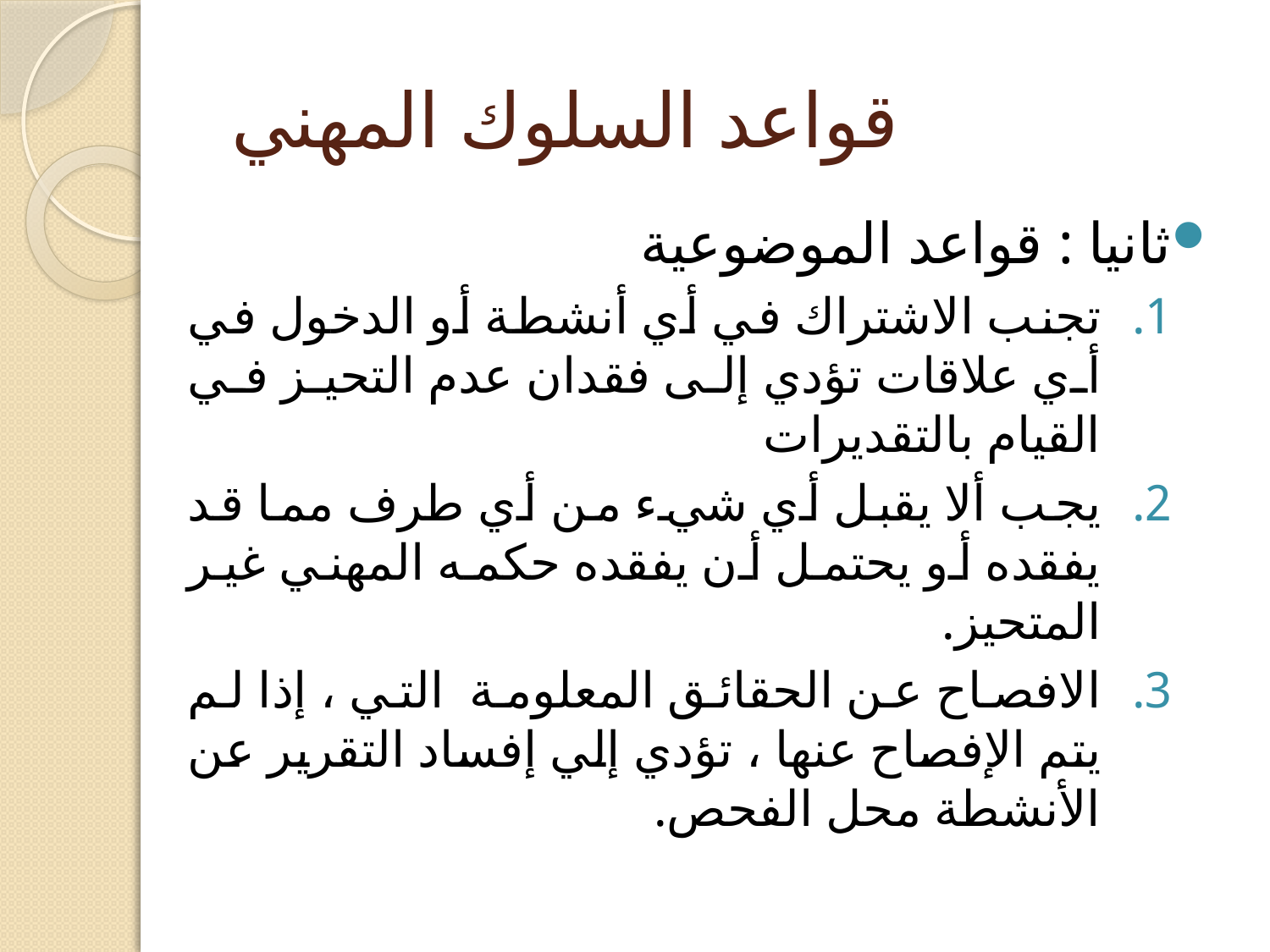

# قواعد السلوك المهني
ثانيا : قواعد الموضوعية
تجنب الاشتراك في أي أنشطة أو الدخول في أي علاقات تؤدي إلى فقدان عدم التحيز في القيام بالتقديرات
يجب ألا يقبل أي شيء من أي طرف مما قد يفقده أو يحتمل أن يفقده حكمه المهني غير المتحيز.
الافصاح عن الحقائق المعلومة  التي ، إذا لم يتم الإفصاح عنها ، تؤدي إلي إفساد التقرير عن الأنشطة محل الفحص.